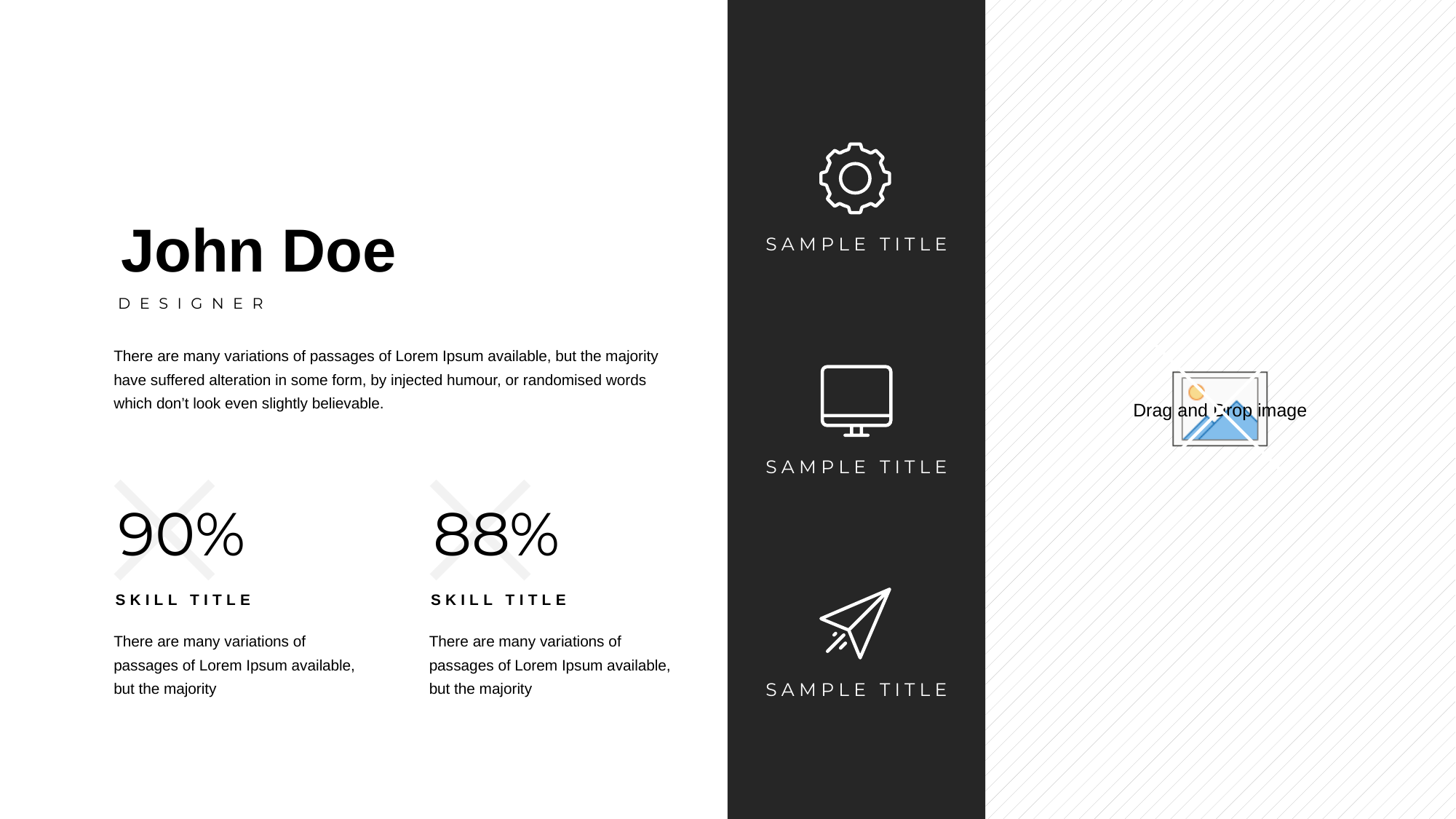

John Doe
SAMPLE TITLE
DESIGNER
There are many variations of passages of Lorem Ipsum available, but the majority have suffered alteration in some form, by injected humour, or randomised words which don’t look even slightly believable.

SAMPLE TITLE
90%
88%
SKILL TITLE
SKILL TITLE

There are many variations of passages of Lorem Ipsum available, but the majority
There are many variations of passages of Lorem Ipsum available, but the majority
SAMPLE TITLE